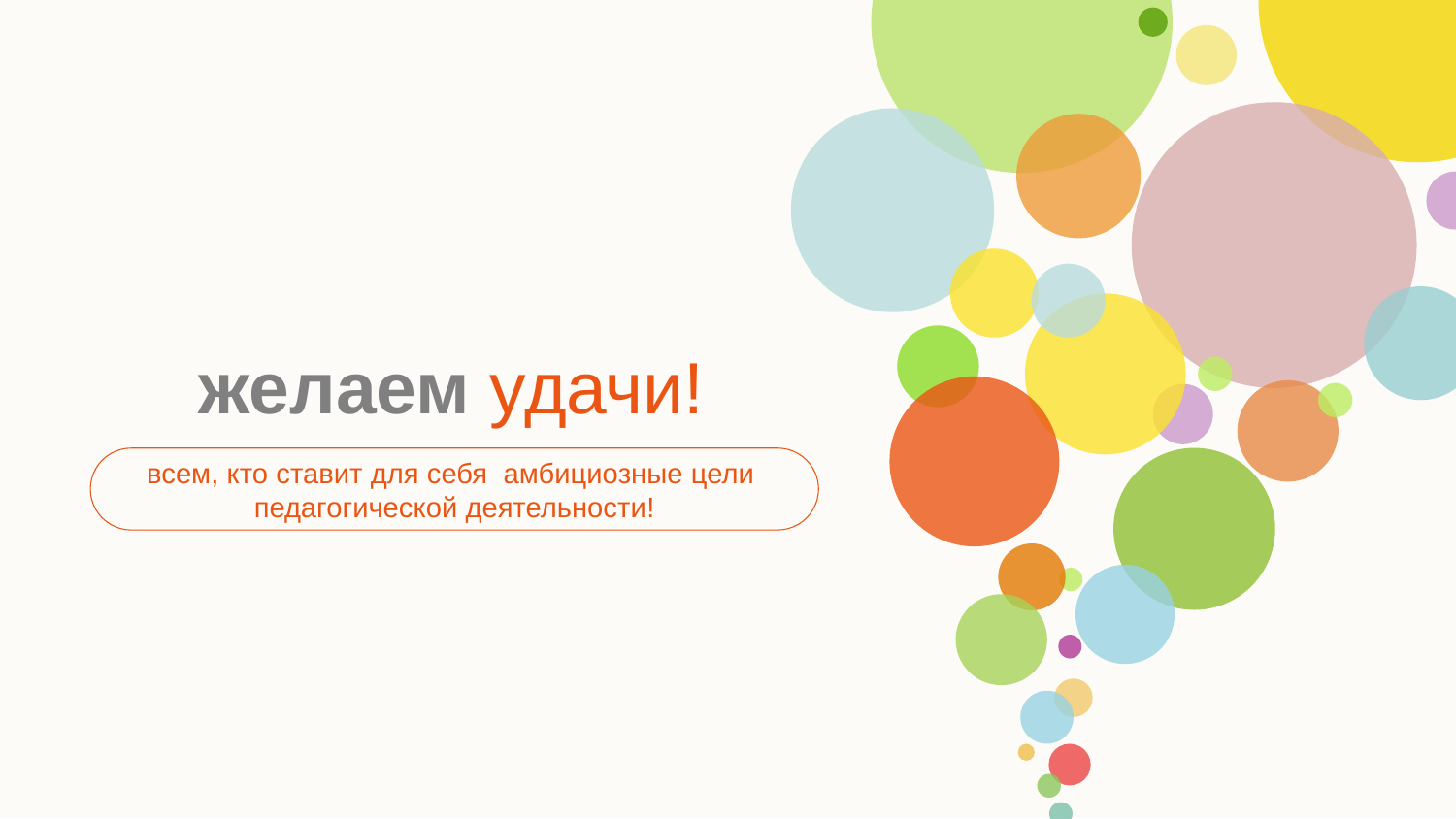

желаем удачи!

всем, кто ставит для себя  амбициозные цели
педагогической деятельности!